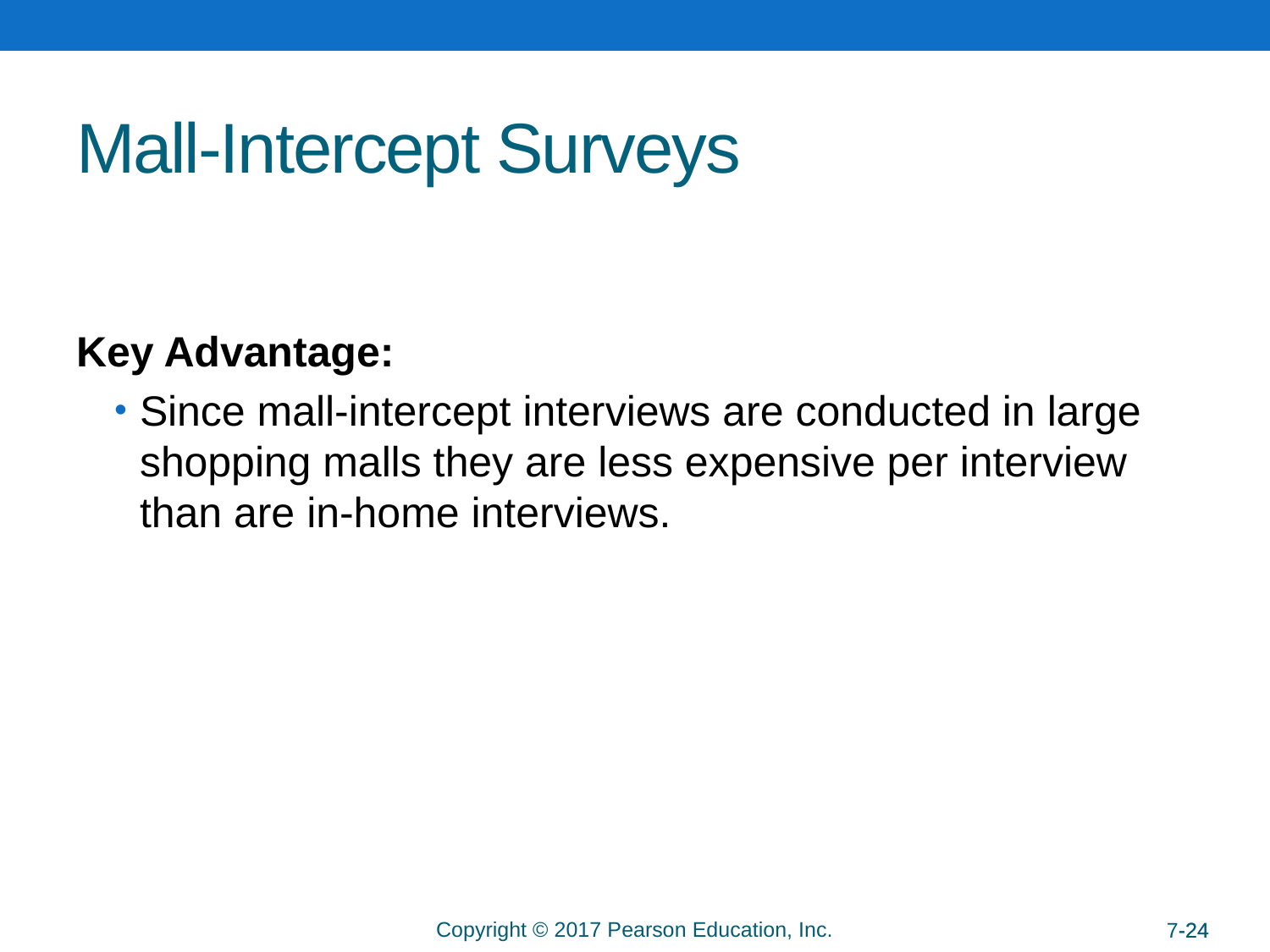

# Mall-Intercept Surveys
Key Advantage:
Since mall-intercept interviews are conducted in large shopping malls they are less expensive per interview than are in-home interviews.